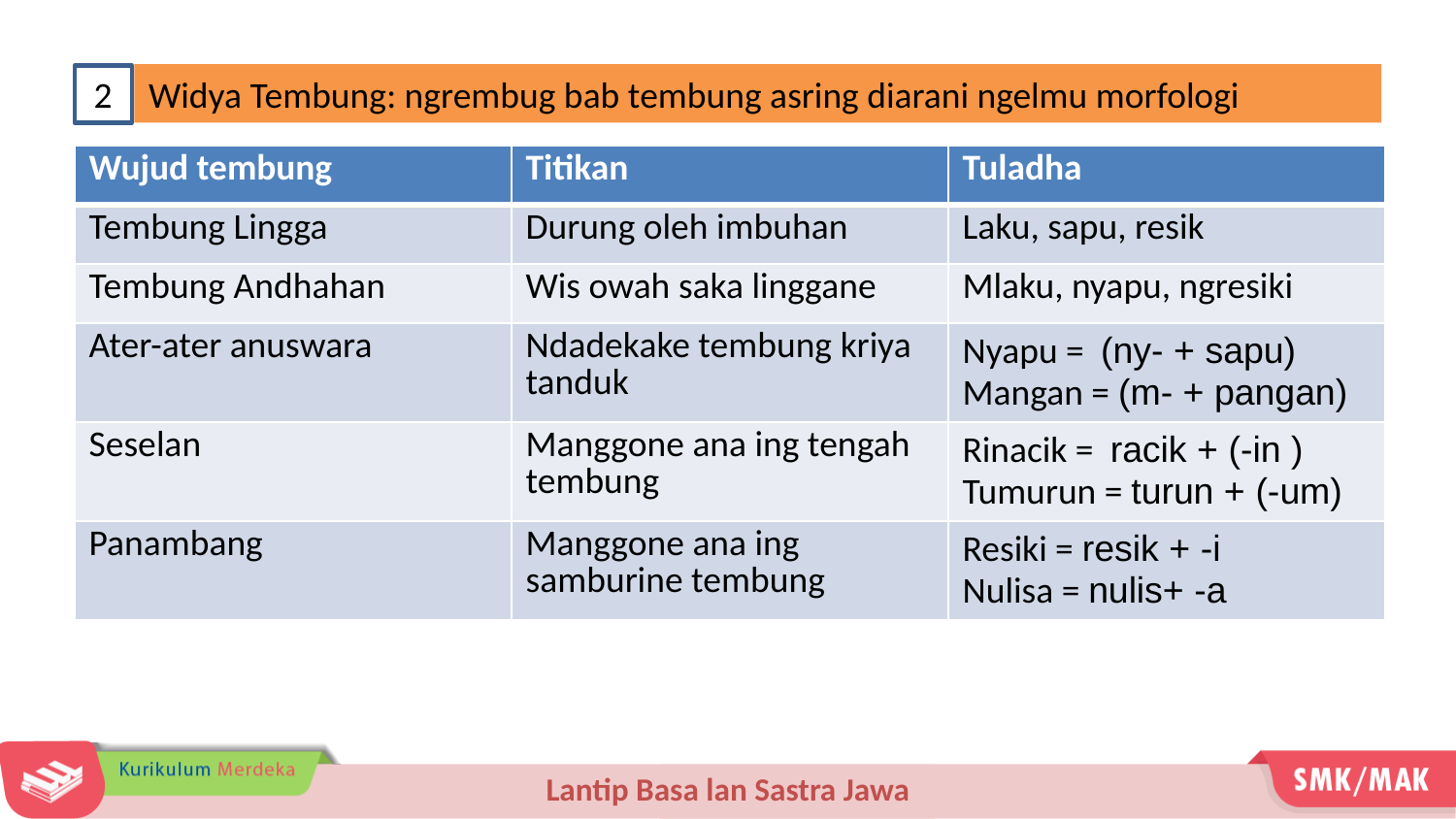

Widya Tembung: ngrembug bab tembung asring diarani ngelmu morfologi
2
| Wujud tembung | Titikan | Tuladha |
| --- | --- | --- |
| Tembung Lingga | Durung oleh imbuhan | Laku, sapu, resik |
| Tembung Andhahan | Wis owah saka linggane | Mlaku, nyapu, ngresiki |
| Ater-ater anuswara | Ndadekake tembung kriya tanduk | Nyapu = (ny- + sapu) Mangan = (m- + pangan) |
| Seselan | Manggone ana ing tengah tembung | Rinacik = racik + (-in ) Tumurun = turun + (-um) |
| Panambang | Manggone ana ing samburine tembung | Resiki = resik + -i Nulisa = nulis+ -a |